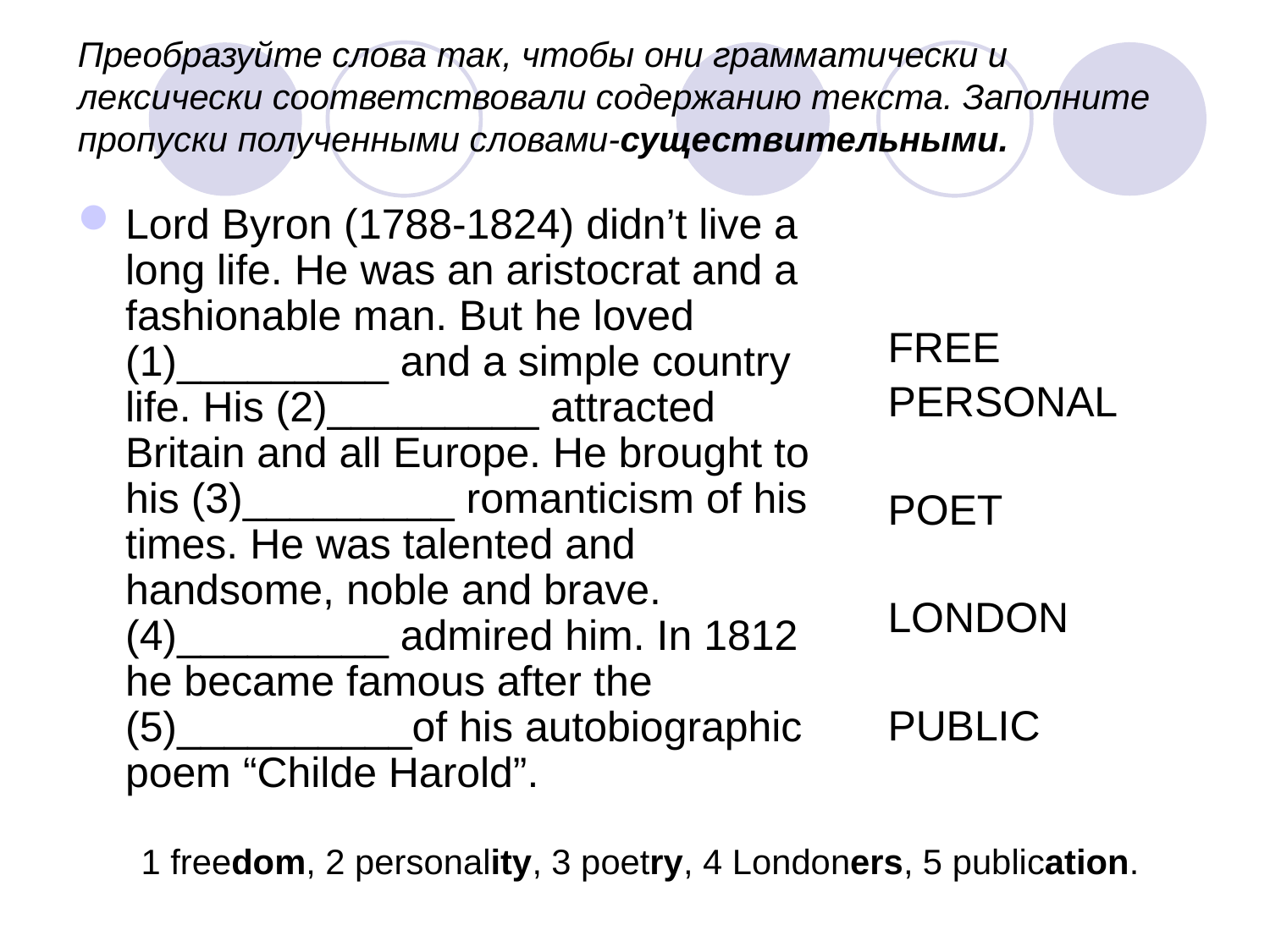

# Преобразуйте слова так, чтобы они грамматически и лексически соответствовали содержанию текста. Заполните пропуски полученными словами-существительными.
Lord Byron (1788-1824) didn’t live a long life. He was an aristocrat and a fashionable man. But he loved (1)_________ and a simple country life. His (2)_________ attracted Britain and all Europe. He brought to his (3)_________ romanticism of his times. He was talented and handsome, noble and brave. (4)_________ admired him. In 1812 he became famous after the (5)__________of his autobiographic poem “Childe Harold”.

FREE
PERSONAL

POET

LONDON

PUBLIC
 1 freedom, 2 personality, 3 poetry, 4 Londoners, 5 publication.